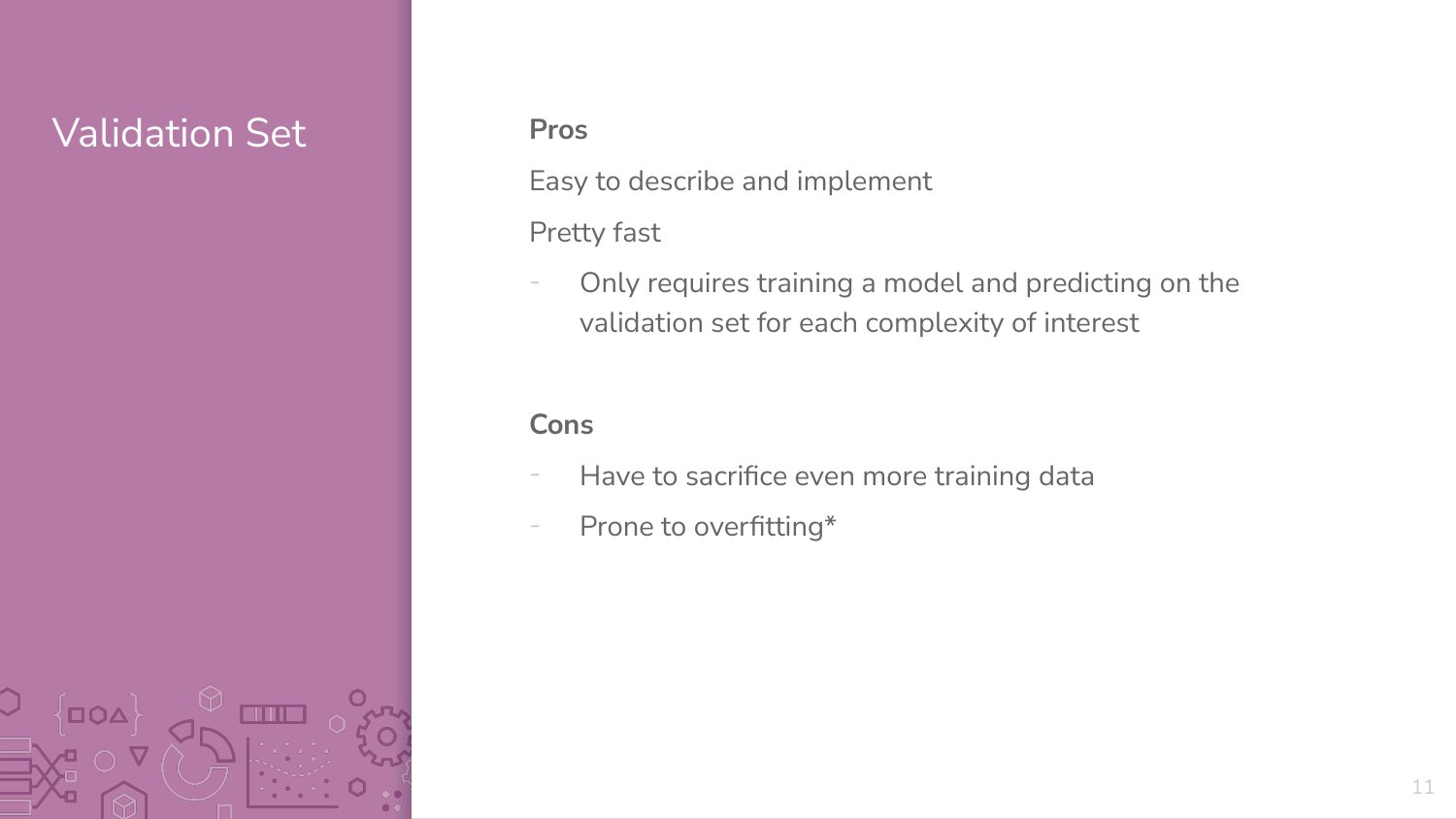

# Validation Set
Pros
Easy to describe and implement
Pretty fast
Only requires training a model and predicting on the validation set for each complexity of interest

Cons
Have to sacrifice even more training data
Prone to overfitting*
11